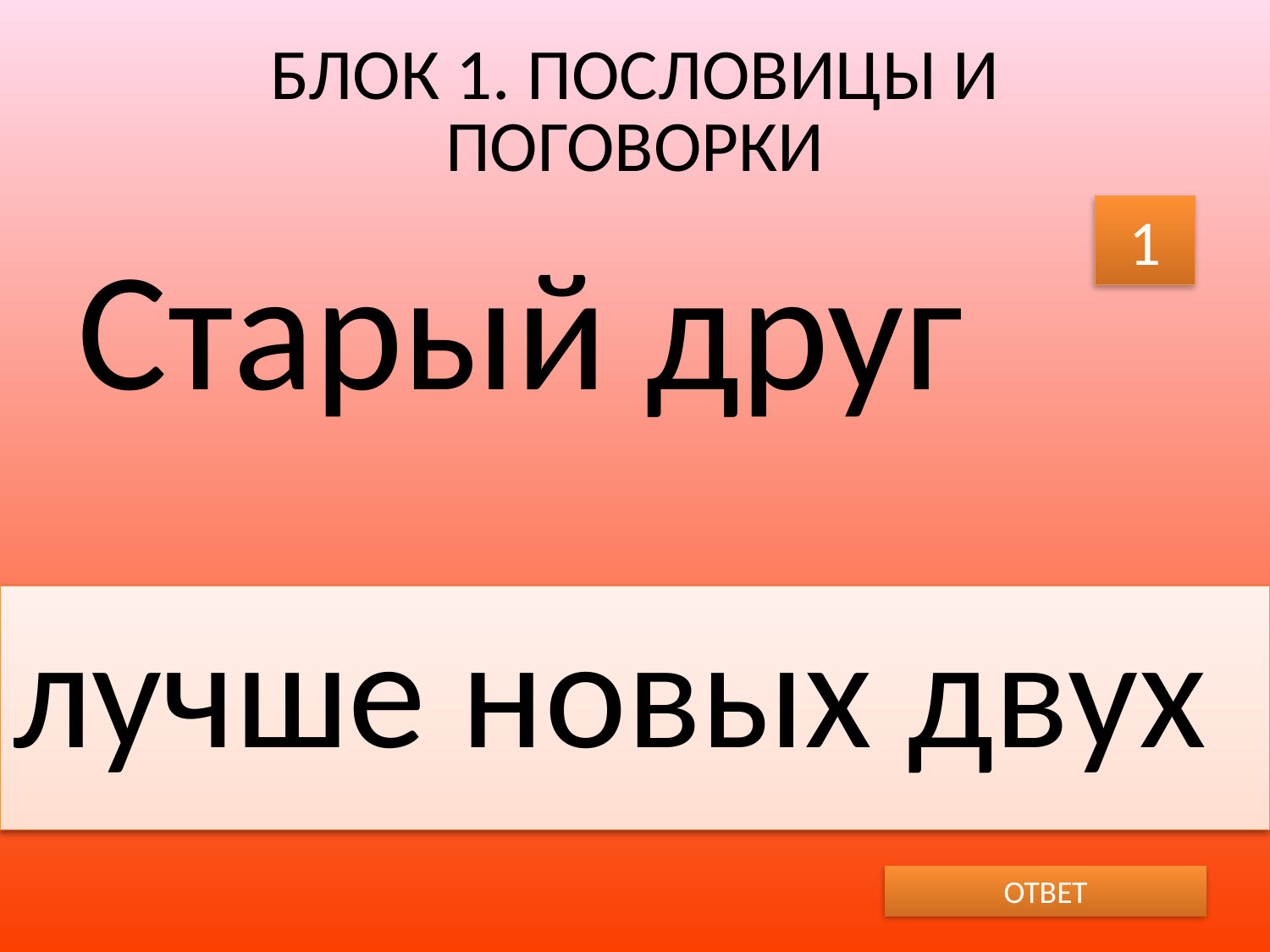

# БЛОК 1. ПОСЛОВИЦЫ И ПОГОВОРКИ
1
Старый друг
лучше новых двух
ОТВЕТ